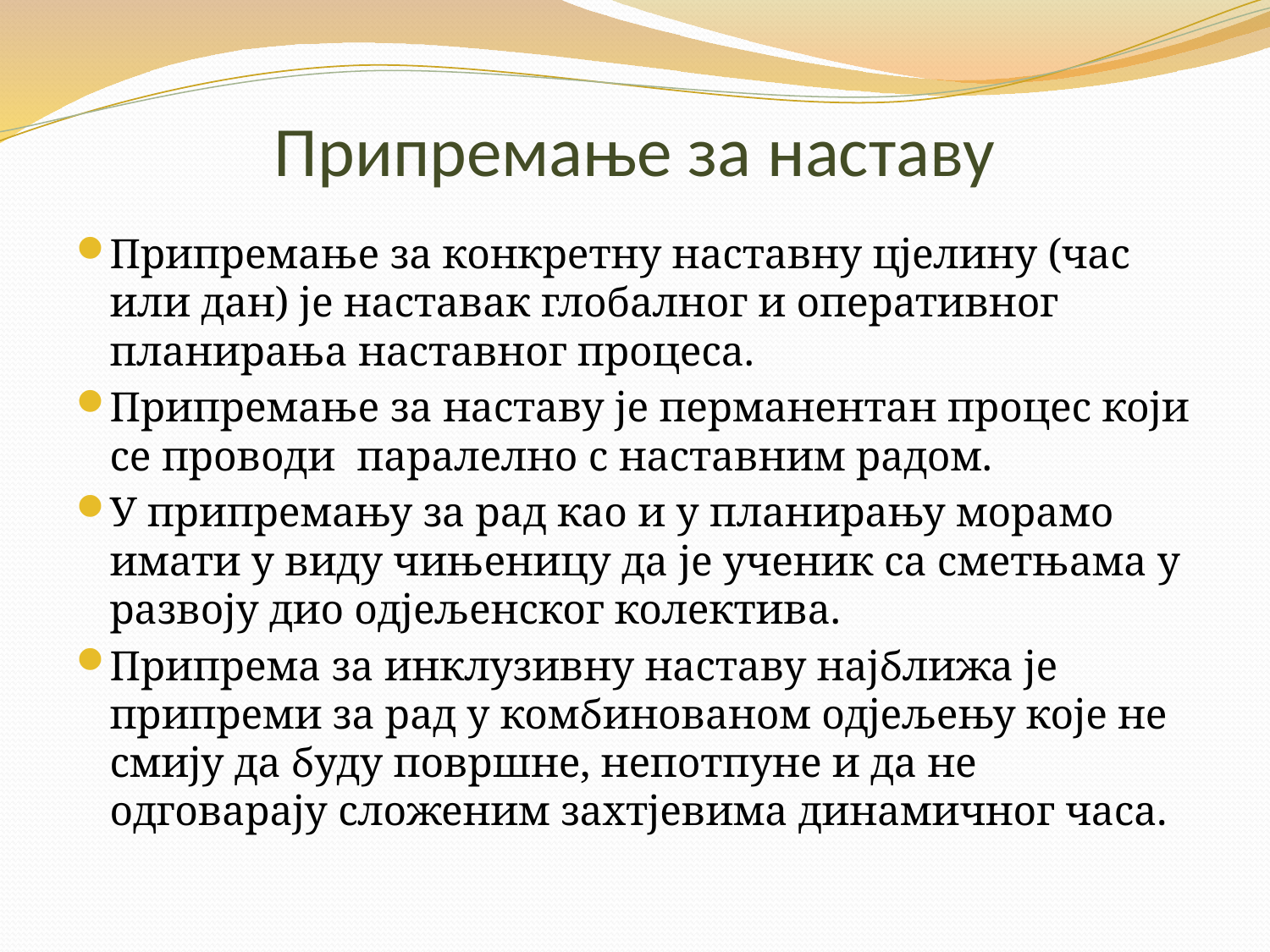

# Припремање за наставу
Припремање за конкретну наставну цјелину (час или дан) је наставак глобалног и оперативног планирања наставног процеса.
Припремање за наставу је перманентан процес који се проводи  парaлeлно с нaстaвним рaдом.
У припремању за рад као и у планирању морамо имати у виду чињеницу да je ученик са сметњама у развоју дио одјељенског колектива.
Припрема за инклузивну наставу најближа је припреми за рад у комбинованом одјељењу које не смију да буду површне, непотпуне и да не одговарају сложеним захтјевима динамичног часа.